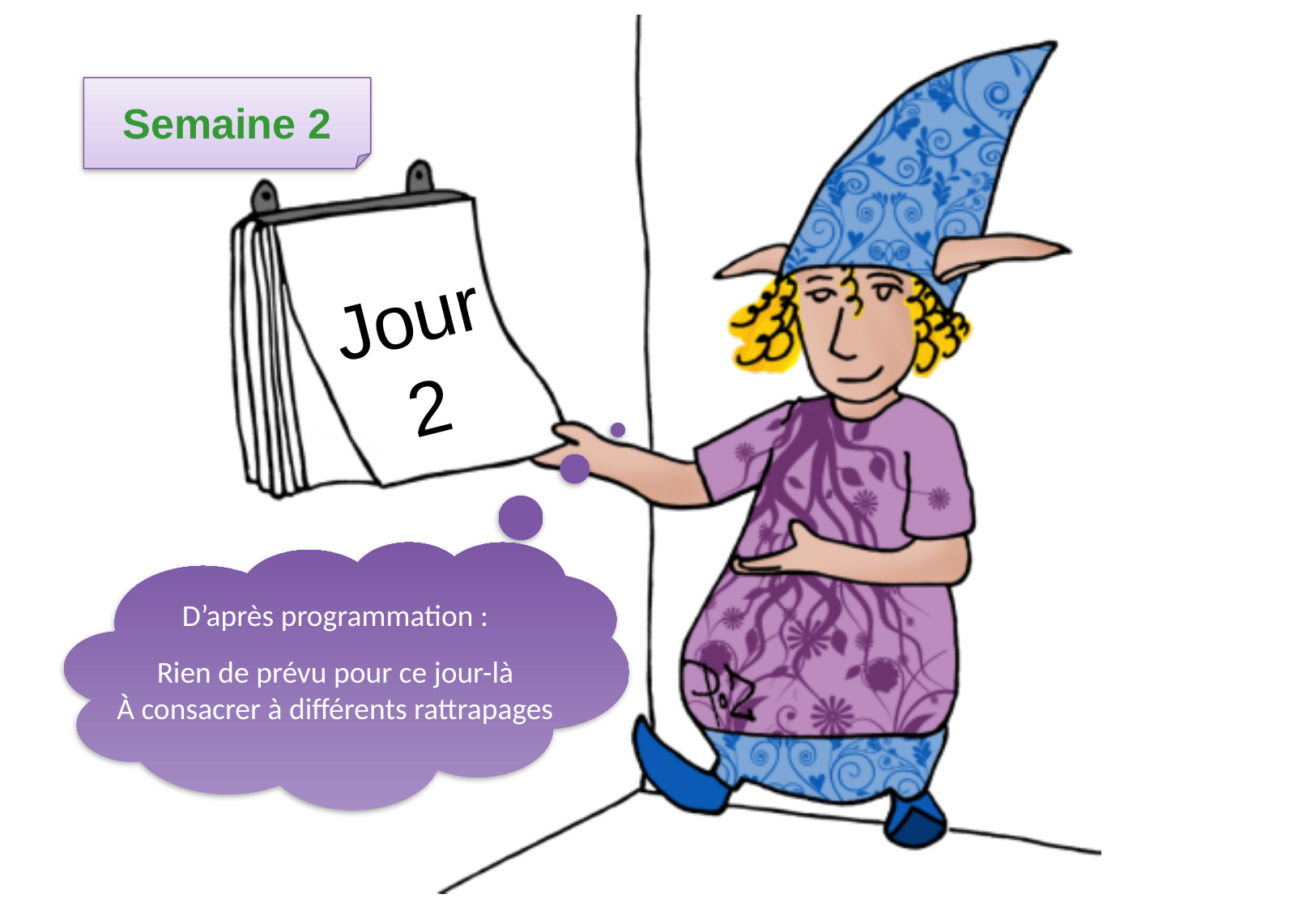

Semaine 2
Jour
2

D’après programmation :

Rien de prévu pour ce jour-là
À consacrer à différents rattrapages